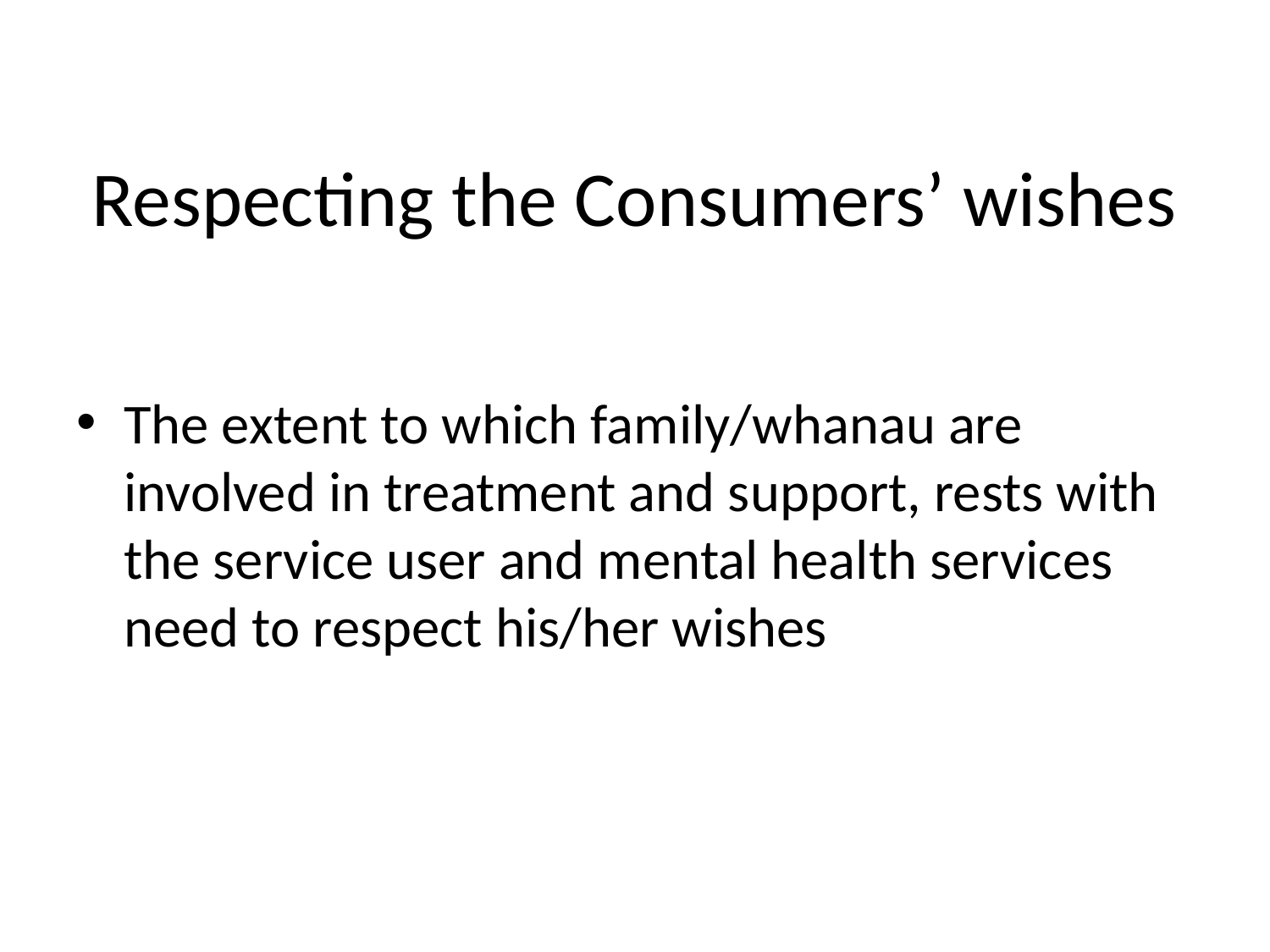

# Respecting the Consumers’ wishes
The extent to which family/whanau are involved in treatment and support, rests with the service user and mental health services need to respect his/her wishes